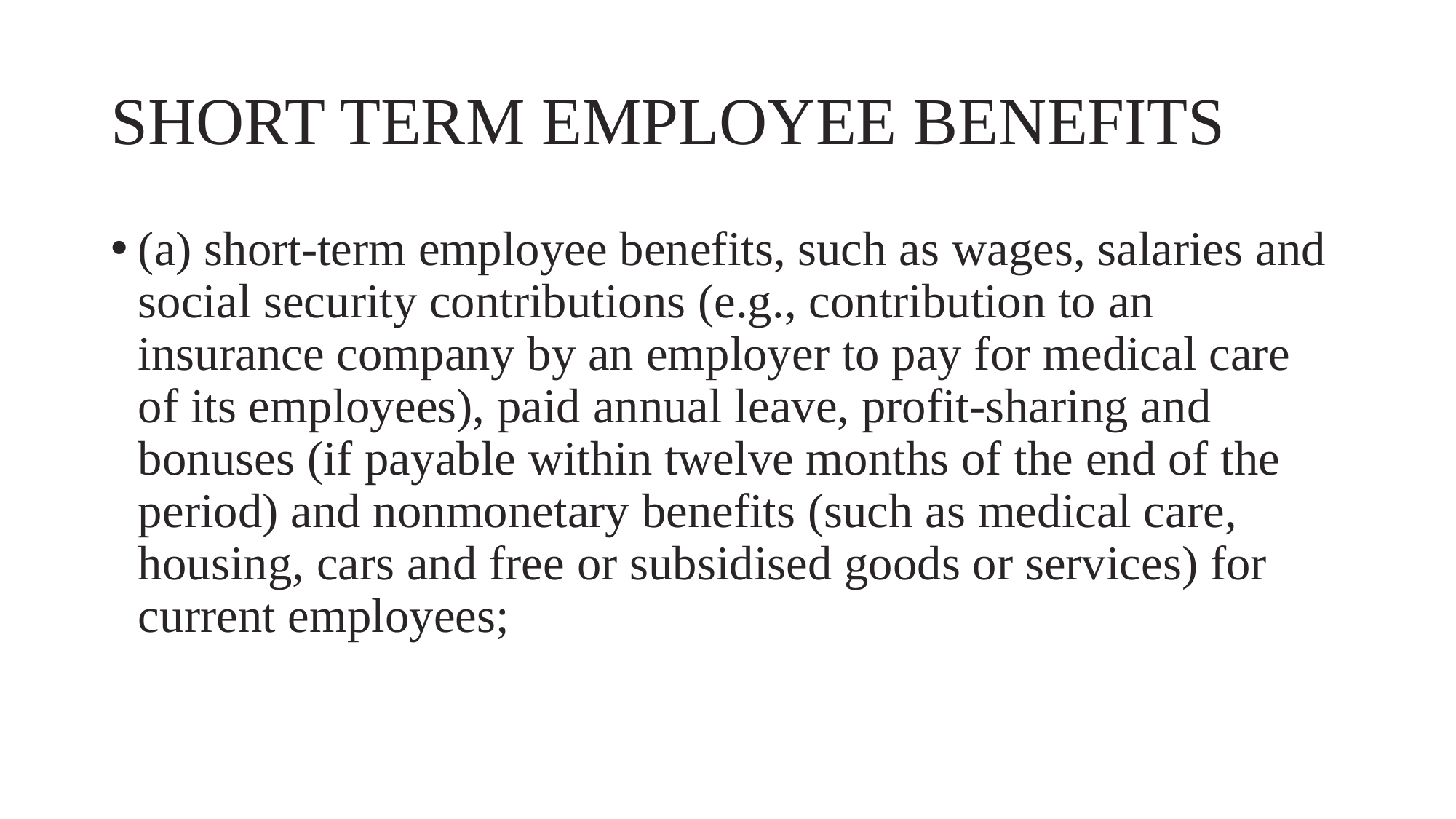

# SHORT TERM EMPLOYEE BENEFITS
(a) short-term employee benefits, such as wages, salaries and social security contributions (e.g., contribution to an insurance company by an employer to pay for medical care of its employees), paid annual leave, profit-sharing and bonuses (if payable within twelve months of the end of the period) and nonmonetary benefits (such as medical care, housing, cars and free or subsidised goods or services) for current employees;